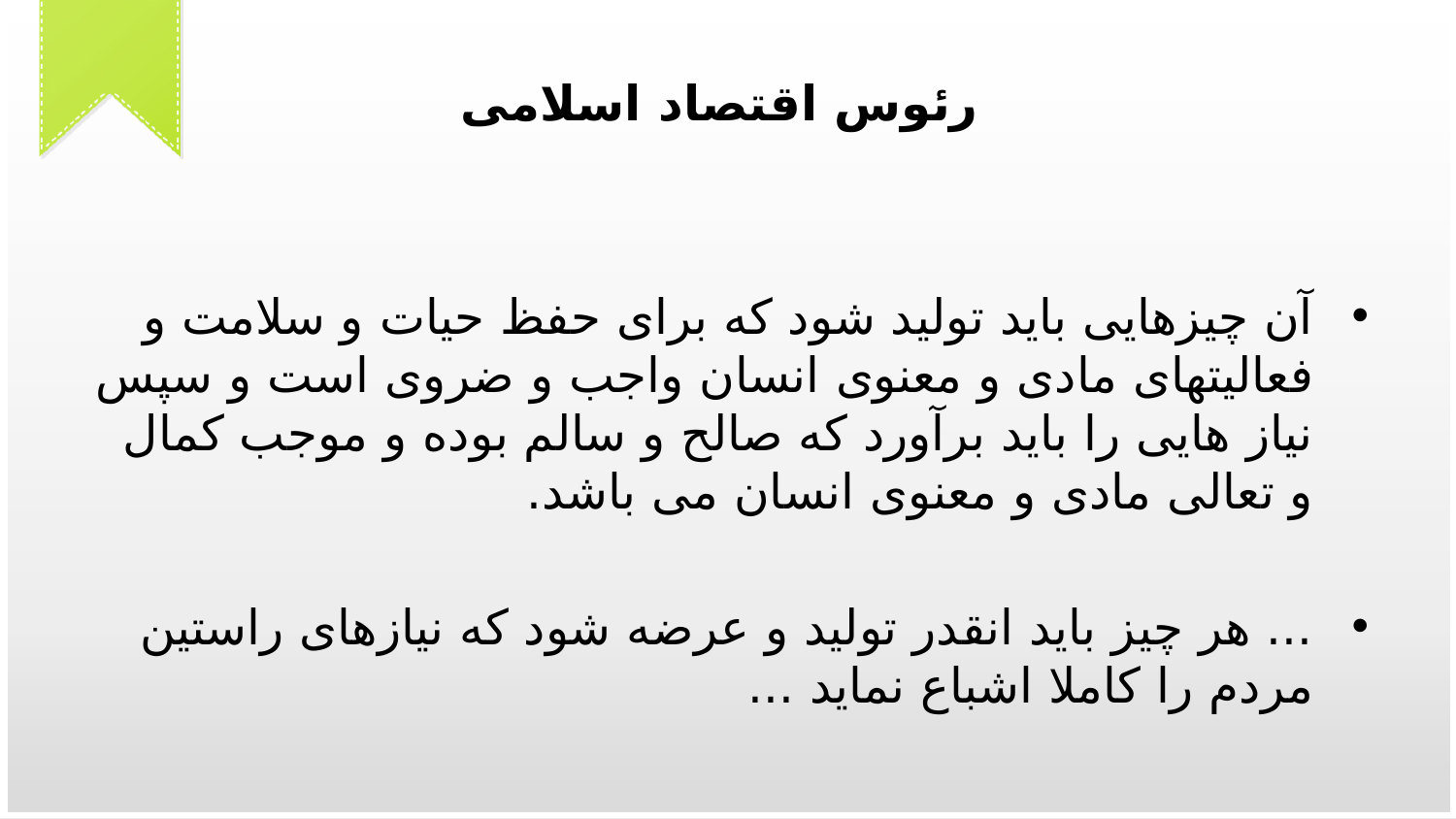

# رئوس اقتصاد اسلامی
آن چیزهایی باید تولید شود که برای حفظ حیات و سلامت و فعالیتهای مادی و معنوی انسان واجب و ضروی است و سپس نیاز هایی را باید برآورد که صالح و سالم بوده و موجب کمال و تعالی مادی و معنوی انسان می باشد.

... هر چیز باید انقدر تولید و عرضه شود که نیازهای راستین مردم را کاملا اشباع نماید ...